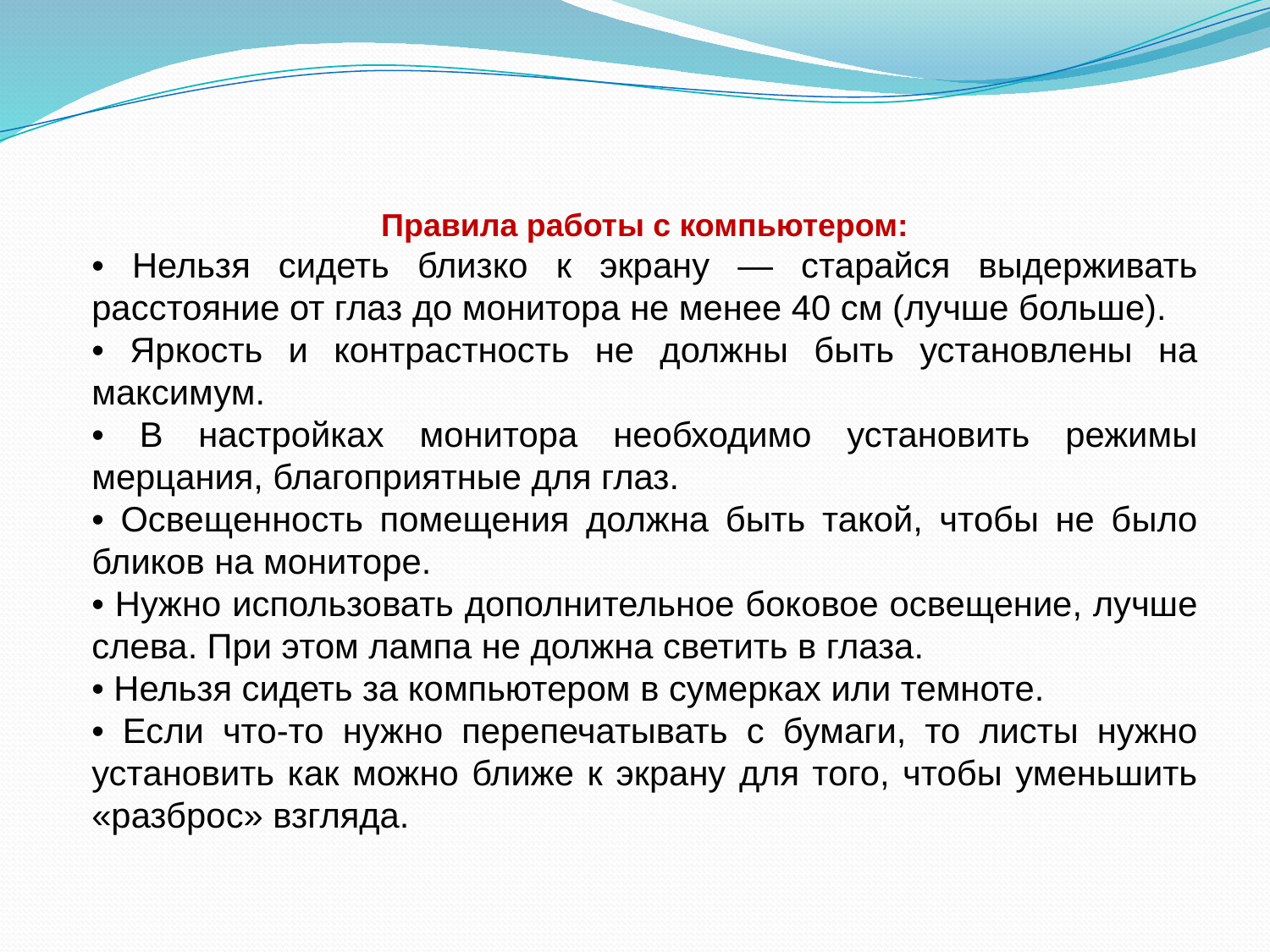

Правила работы с компьютером:
• Нельзя сидеть близко к экрану — старайся выдерживать расстояние от глаз до монитора не менее 40 см (лучше больше).
• Яркость и контрастность не должны быть установлены на максимум.
• В настройках монитора необходимо установить режимы мерцания, благоприятные для глаз.
• Освещенность помещения должна быть такой, чтобы не было бликов на мониторе.
• Нужно использовать дополнительное боковое освещение, лучше слева. При этом лампа не должна светить в глаза.
• Нельзя сидеть за компьютером в сумерках или темноте.
• Если что-то нужно перепечатывать с бумаги, то листы нужно установить как можно ближе к экрану для того, чтобы уменьшить «разброс» взгляда.